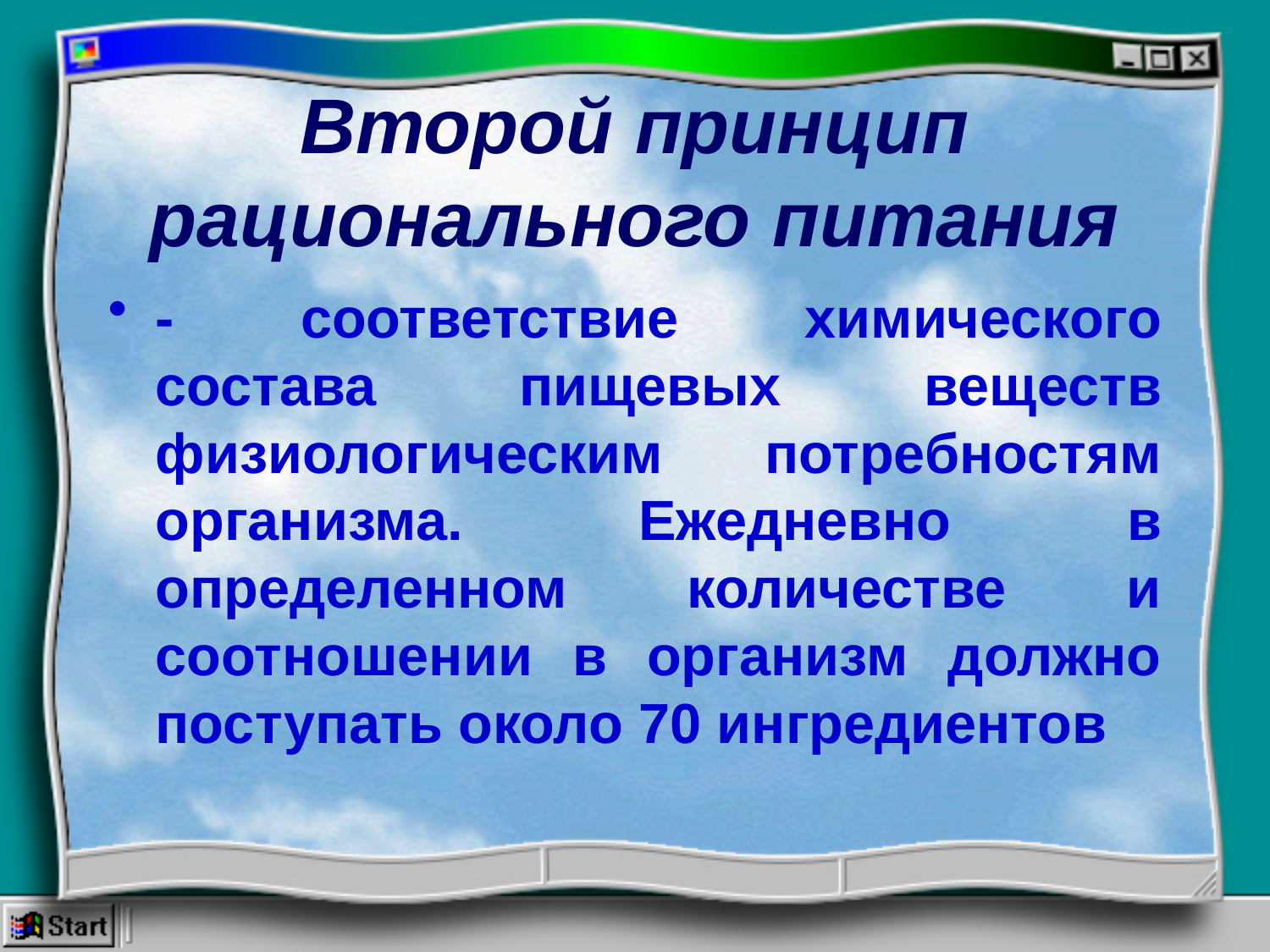

# Второй принцип рационального питания
- соответствие химического состава пищевых веществ физиологическим потребностям организма. Ежедневно в определенном количестве и соотношении в организм должно поступать около 70 ингредиентов